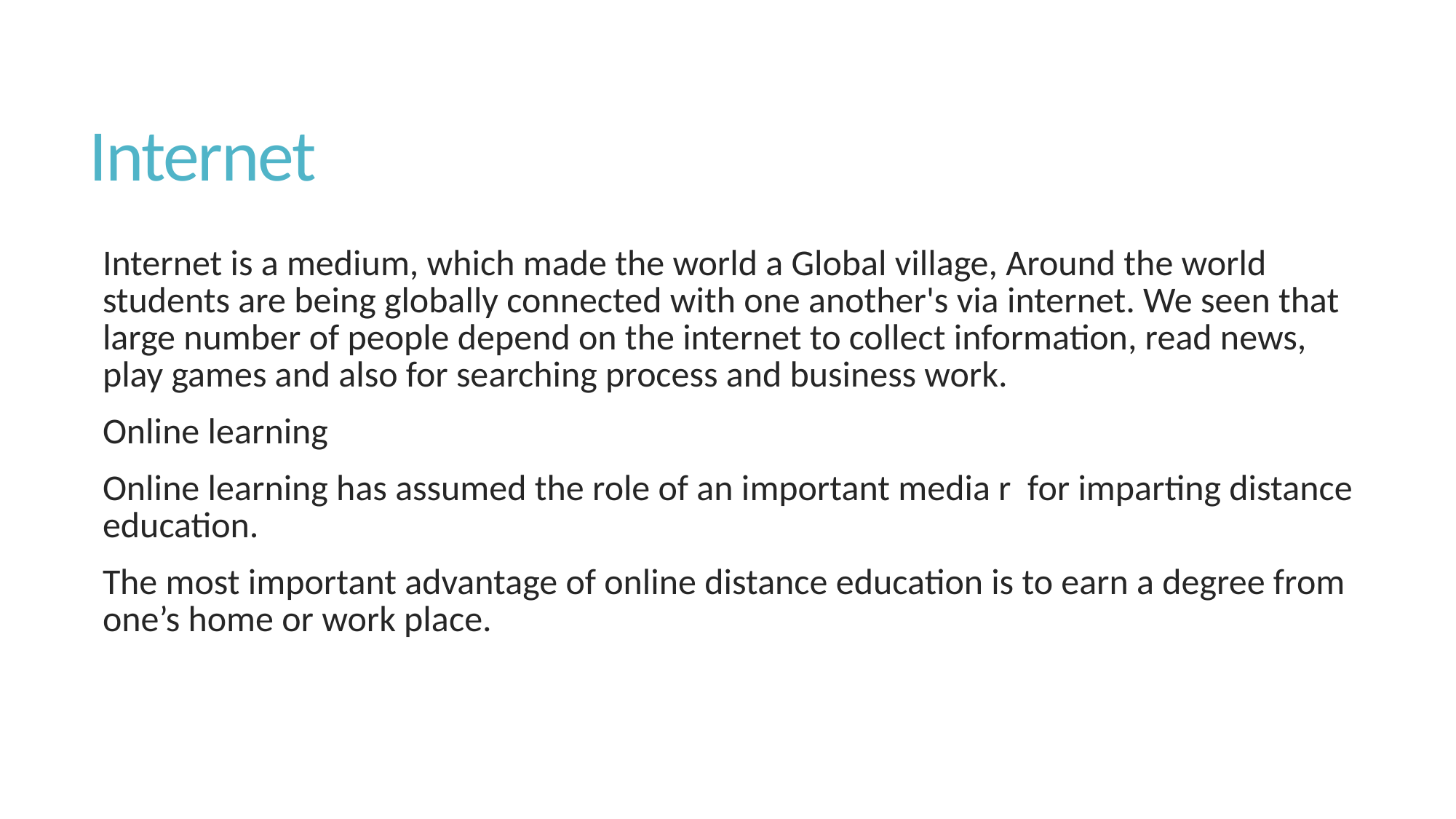

# Internet
Internet is a medium, which made the world a Global village, Around the world students are being globally connected with one another's via internet. We seen that large number of people depend on the internet to collect information, read news, play games and also for searching process and business work.
Online learning
Online learning has assumed the role of an important media r  for imparting distance education.
The most important advantage of online distance education is to earn a degree from one’s home or work place.